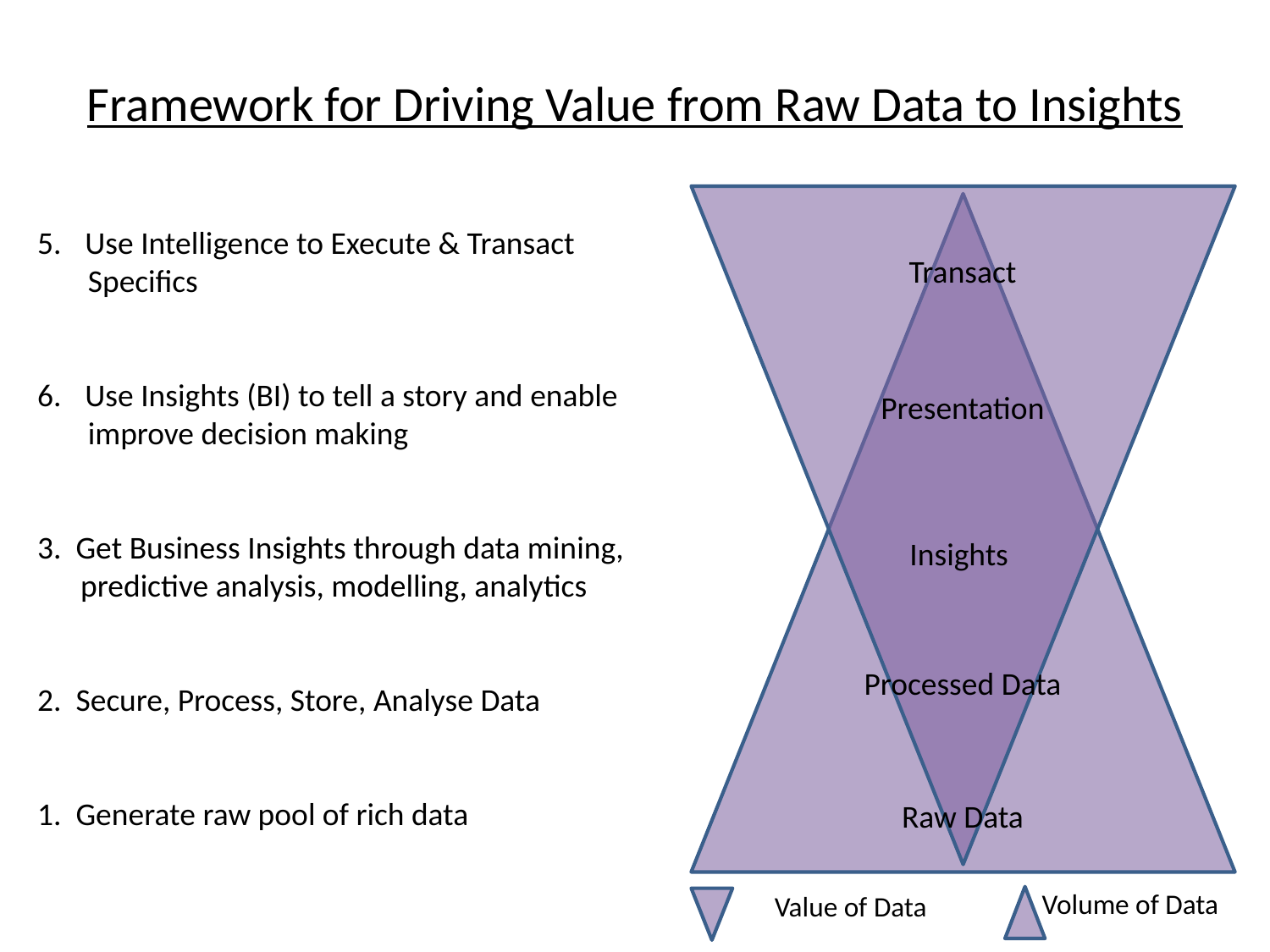

Framework for Driving Value from Raw Data to Insights

Transact
Presentation
Insights
Processed Data
Raw Data
Use Intelligence to Execute & Transact
       Specifics

Use Insights (BI) to tell a story and enable
       improve decision making

3.  Get Business Insights through data mining,
      predictive analysis, modelling, analytics

2.  Secure, Process, Store, Analyse Data

1.  Generate raw pool of rich data

              Volume of Data
Value of Data